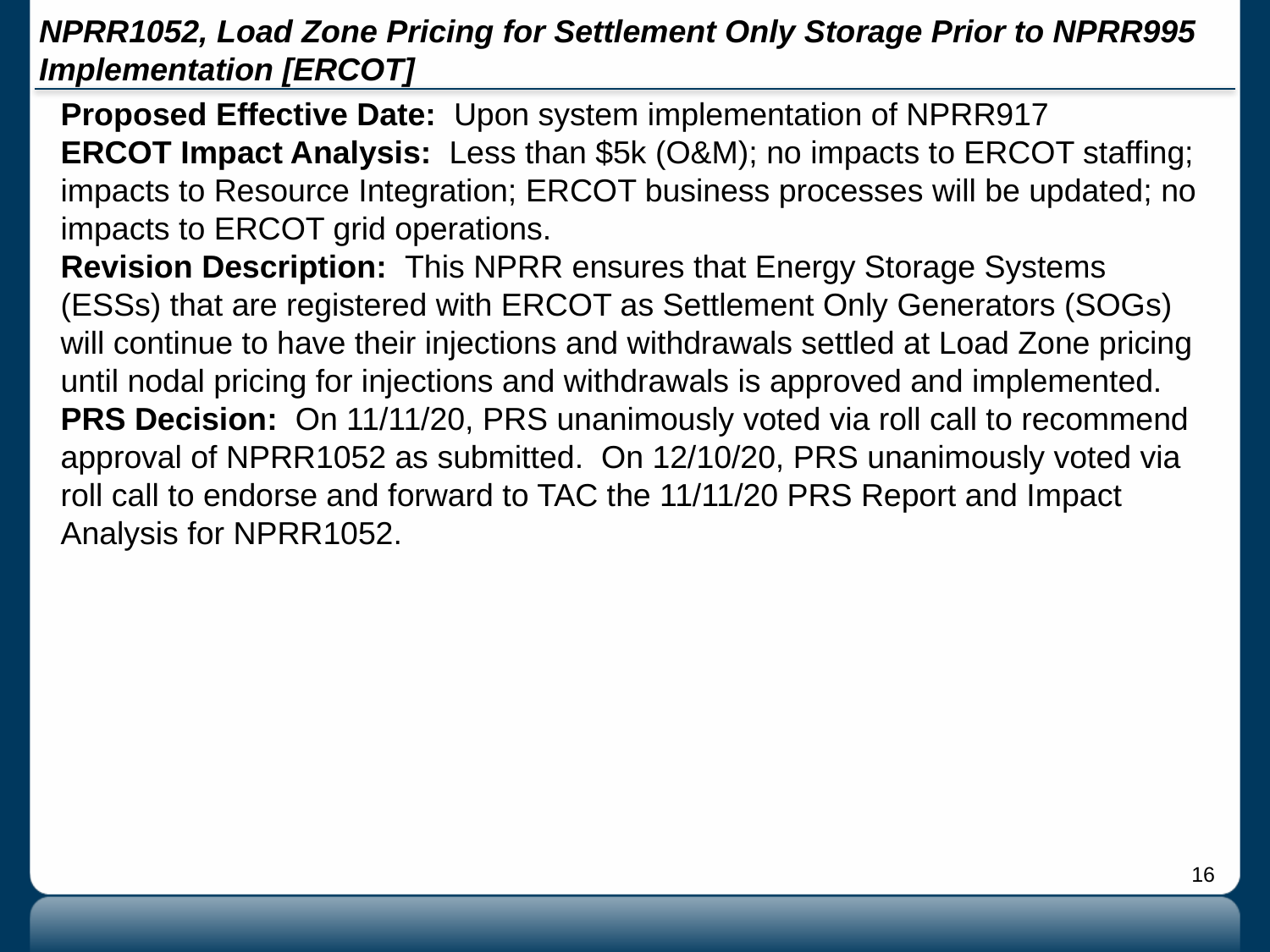

# NPRR1052, Load Zone Pricing for Settlement Only Storage Prior to NPRR995 Implementation [ERCOT]
Proposed Effective Date:  Upon system implementation of NPRR917
ERCOT Impact Analysis:  Less than $5k (O&M); no impacts to ERCOT staffing; impacts to Resource Integration; ERCOT business processes will be updated; no impacts to ERCOT grid operations.
Revision Description:  This NPRR ensures that Energy Storage Systems (ESSs) that are registered with ERCOT as Settlement Only Generators (SOGs) will continue to have their injections and withdrawals settled at Load Zone pricing until nodal pricing for injections and withdrawals is approved and implemented.
PRS Decision:  On 11/11/20, PRS unanimously voted via roll call to recommend approval of NPRR1052 as submitted.  On 12/10/20, PRS unanimously voted via roll call to endorse and forward to TAC the 11/11/20 PRS Report and Impact Analysis for NPRR1052.